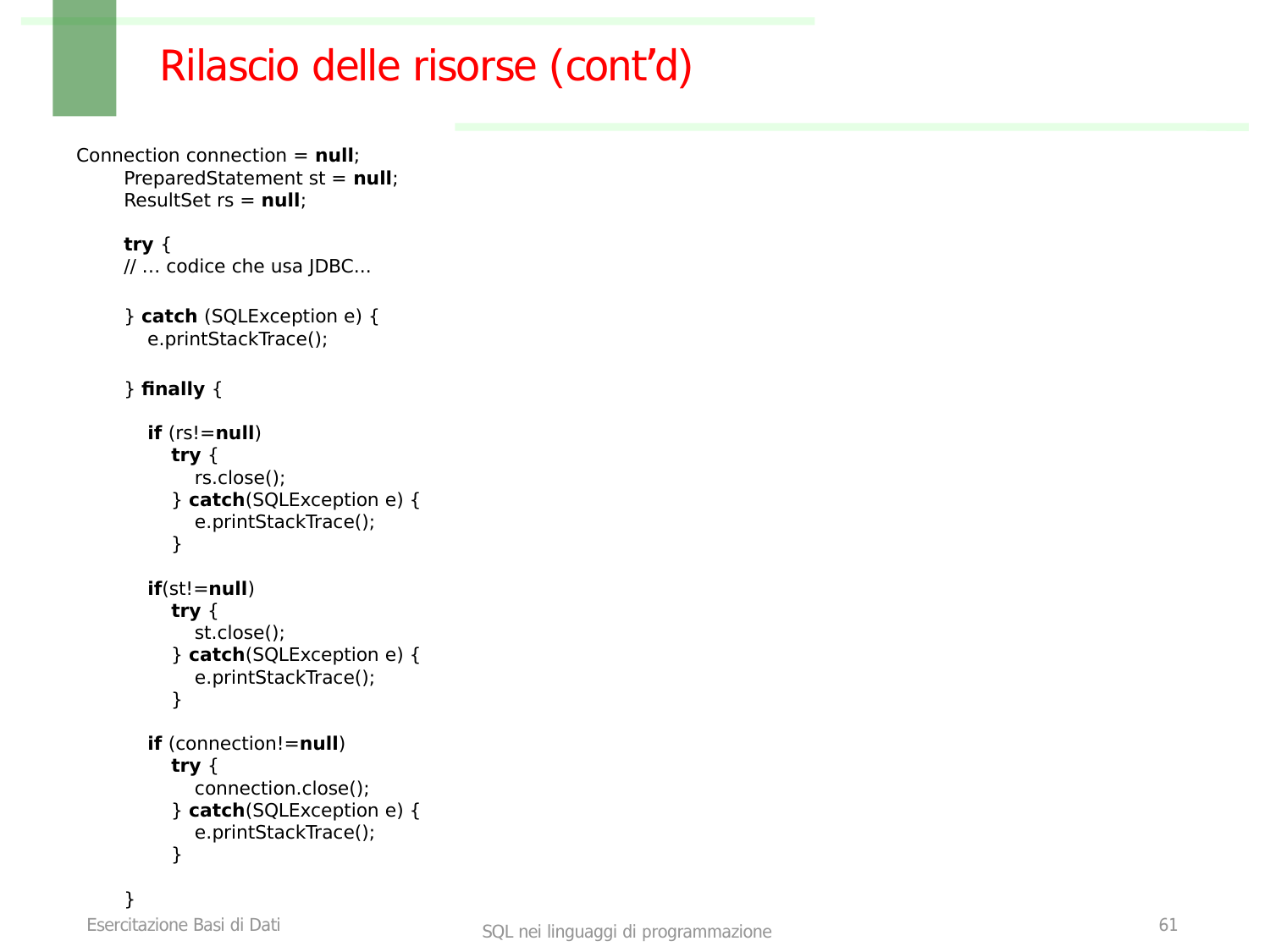

# Rilascio delle risorse (cont’d)
Connection connection = null;
PreparedStatement st = null;
ResultSet rs = null;
try {
// … codice che usa JDBC...
} catch (SQLException e) {
    e.printStackTrace();
} finally {
    if (rs!=null)
        try {
            rs.close();
        } catch(SQLException e) {
            e.printStackTrace();
        }
    if(st!=null)
        try {
            st.close();
        } catch(SQLException e) {
            e.printStackTrace();
        }
    if (connection!=null)
        try {
            connection.close();
        } catch(SQLException e) {
            e.printStackTrace();
        }
}
SQL nei linguaggi di programmazione